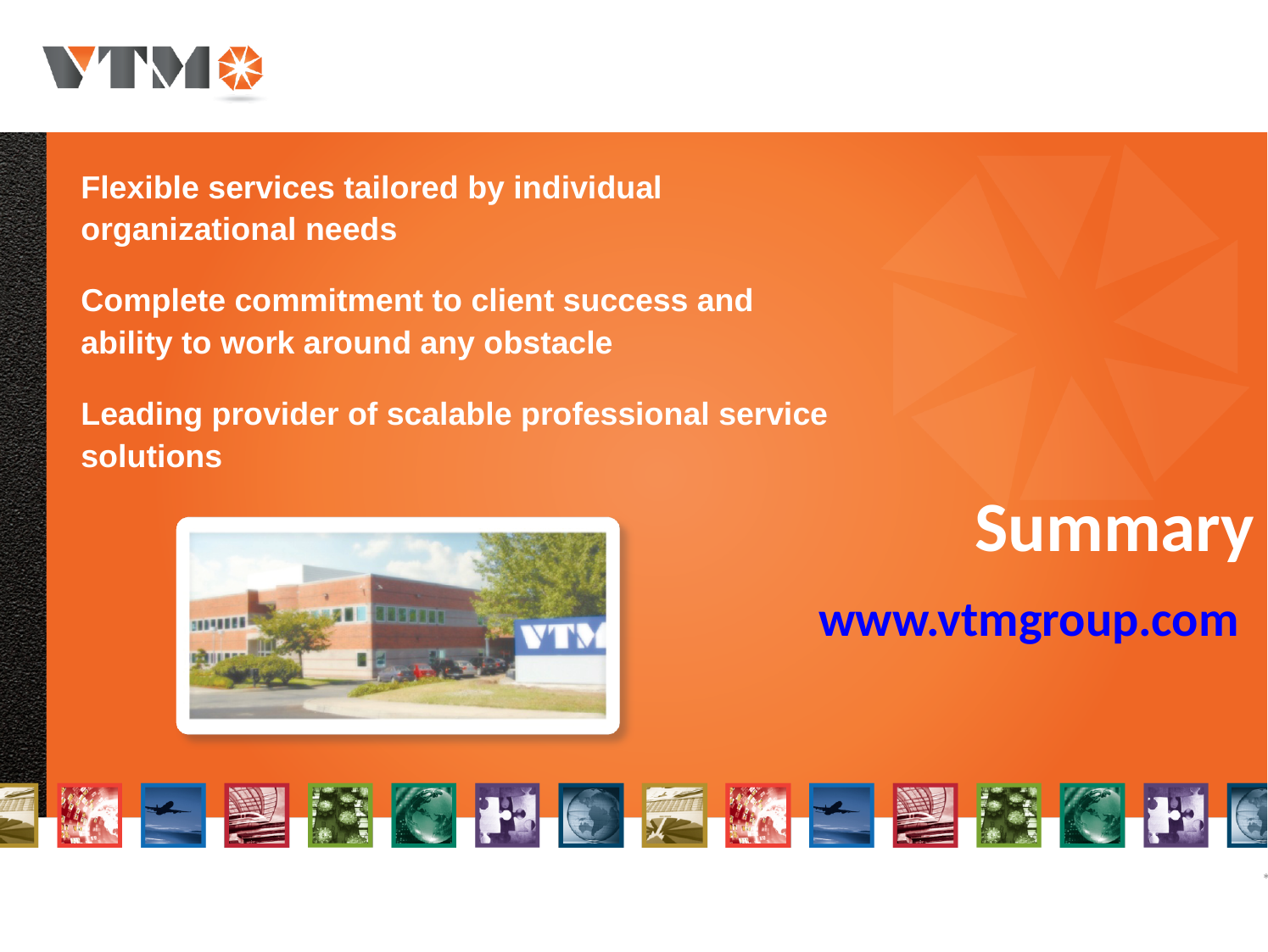

Flexible services tailored by individual organizational needs
Complete commitment to client success and ability to work around any obstacle
Leading provider of scalable professional service solutions

# Summary www.vtmgroup.com

*